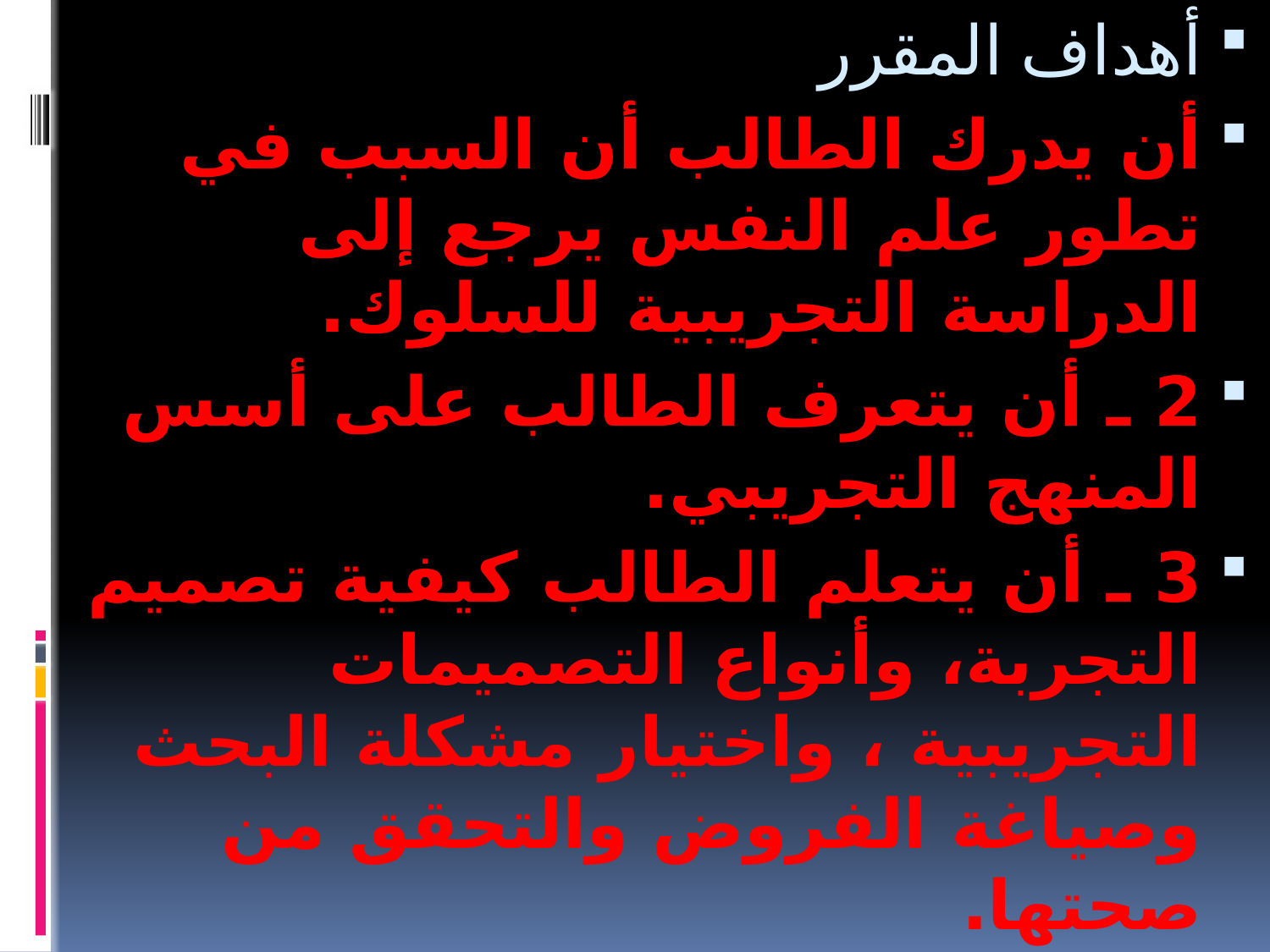

أهداف المقرر
أن يدرك الطالب أن السبب في تطور علم النفس يرجع إلى الدراسة التجريبية للسلوك.
2 ـ أن يتعرف الطالب على أسس المنهج التجريبي.
3 ـ أن يتعلم الطالب كيفية تصميم التجربة، وأنواع التصميمات التجريبية ، واختيار مشكلة البحث وصياغة الفروض والتحقق من صحتها.